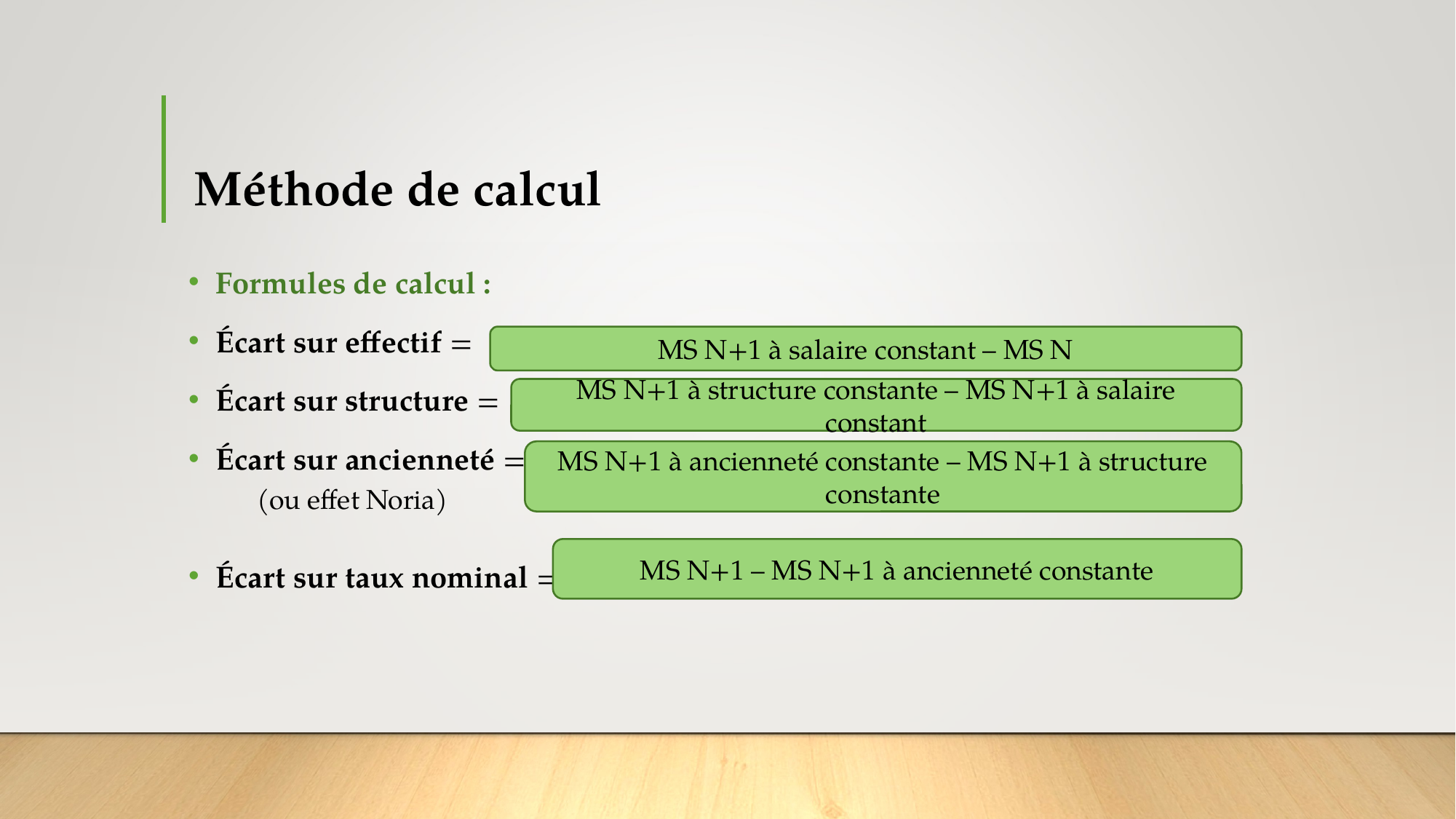

# Méthode de calcul

Formules de calcul :
Écart sur effectif =
Écart sur structure =
Écart sur ancienneté =

Écart sur taux nominal =

MS N+1 à salaire constant – MS N
MS N+1 à structure constante – MS N+1 à salaire constant
MS N+1 à ancienneté constante – MS N+1 à structure constante
(ou effet Noria)
MS N+1 – MS N+1 à ancienneté constante